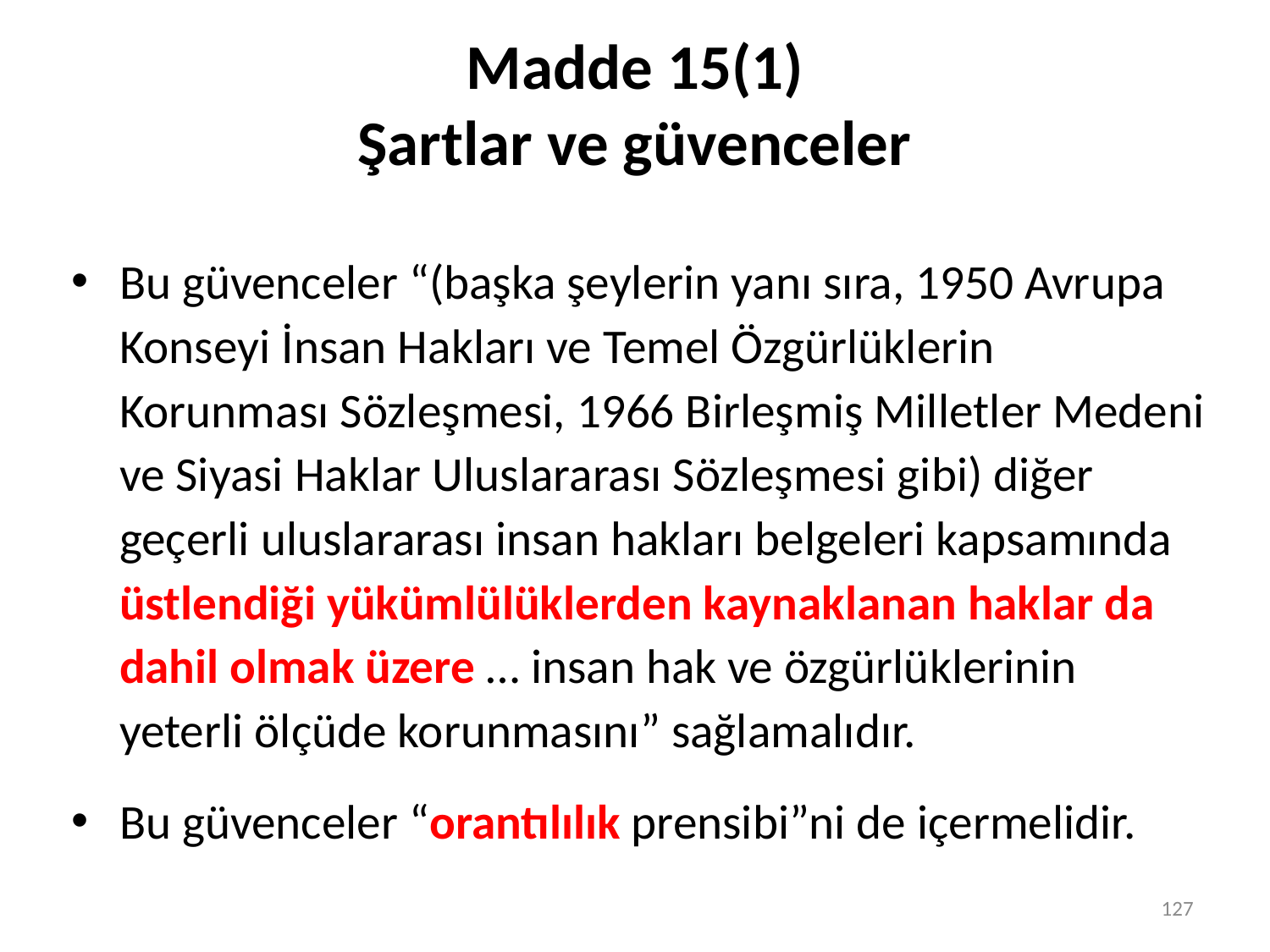

# Madde 15(1) Şartlar ve güvenceler
Bu güvenceler “(başka şeylerin yanı sıra, 1950 Avrupa Konseyi İnsan Hakları ve Temel Özgürlüklerin Korunması Sözleşmesi, 1966 Birleşmiş Milletler Medeni ve Siyasi Haklar Uluslararası Sözleşmesi gibi) diğer geçerli uluslararası insan hakları belgeleri kapsamında üstlendiği yükümlülüklerden kaynaklanan haklar da dahil olmak üzere … insan hak ve özgürlüklerinin yeterli ölçüde korunmasını” sağlamalıdır.
Bu güvenceler “orantılılık prensibi”ni de içermelidir.
127